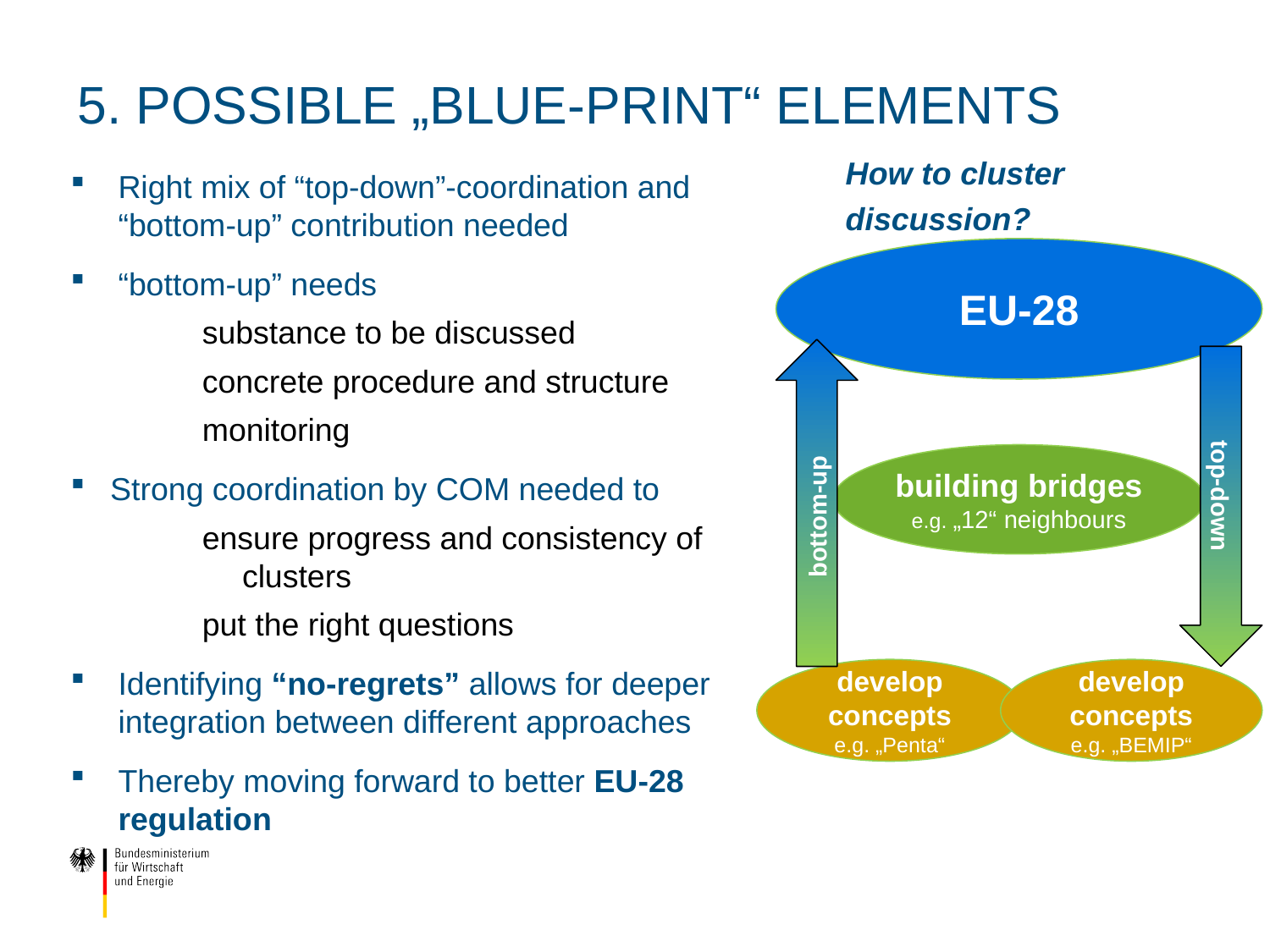

# 5. POSSIBLE „BLUE-PRINT“ ELEMENTS
How to cluster discussion?
EU-28
top-down
building bridges
e.g. „12“ neighbours
bottom-up
develop concepts
e.g. „Penta“
develop concepts
e.g. „BEMIP“
Right mix of “top-down”-coordination and “bottom-up” contribution needed
“bottom-up” needs
substance to be discussed
concrete procedure and structure
monitoring
Strong coordination by COM needed to
ensure progress and consistency of clusters
put the right questions
Identifying “no-regrets” allows for deeper integration between different approaches
Thereby moving forward to better EU-28 regulation